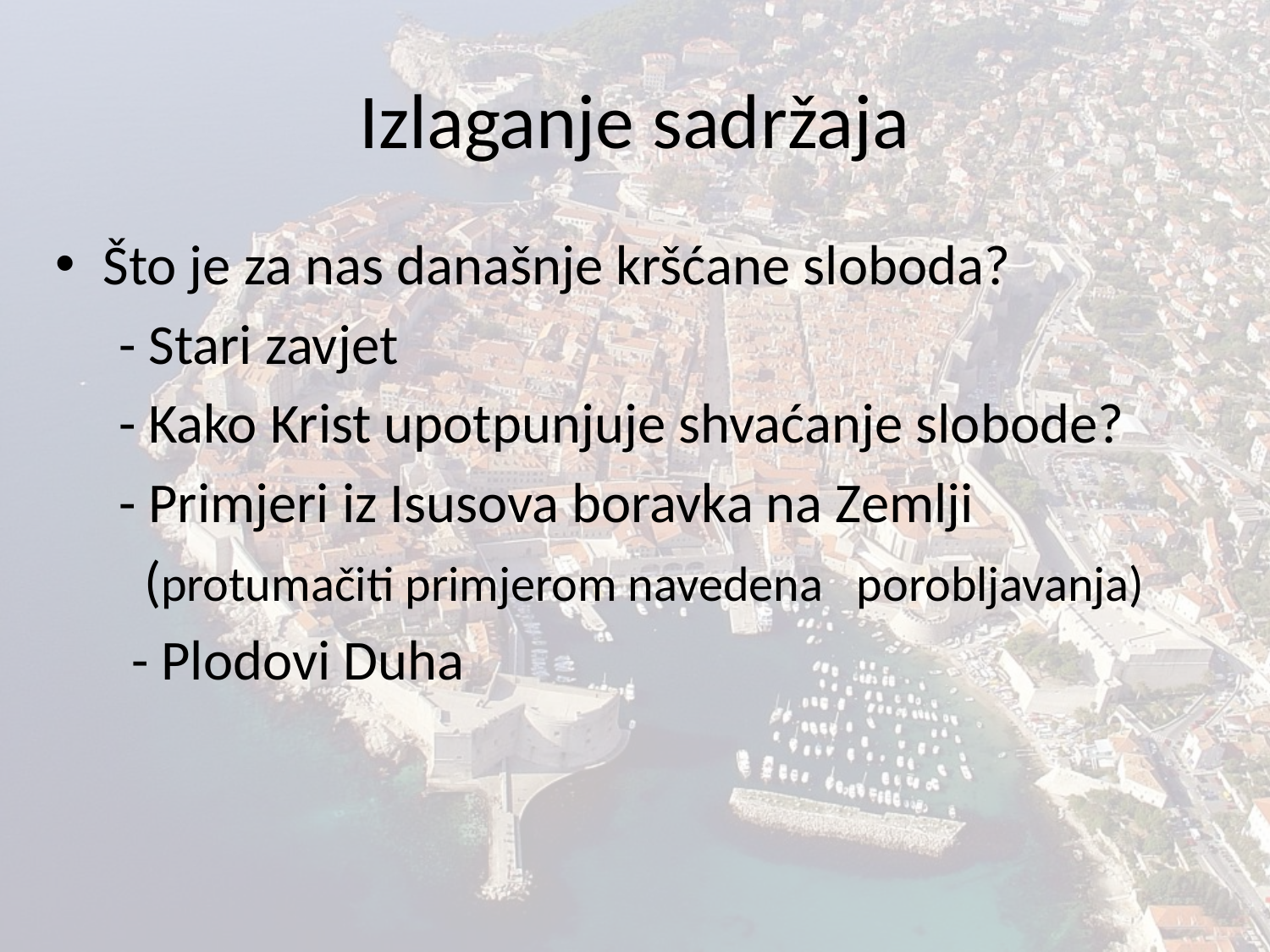

# Izlaganje sadržaja
Što je za nas današnje kršćane sloboda?
     - Stari zavjet
     - Kako Krist upotpunjuje shvaćanje slobode?
     - Primjeri iz Isusova boravka na Zemlji
       (protumačiti primjerom navedena   porobljavanja)
      - Plodovi Duha